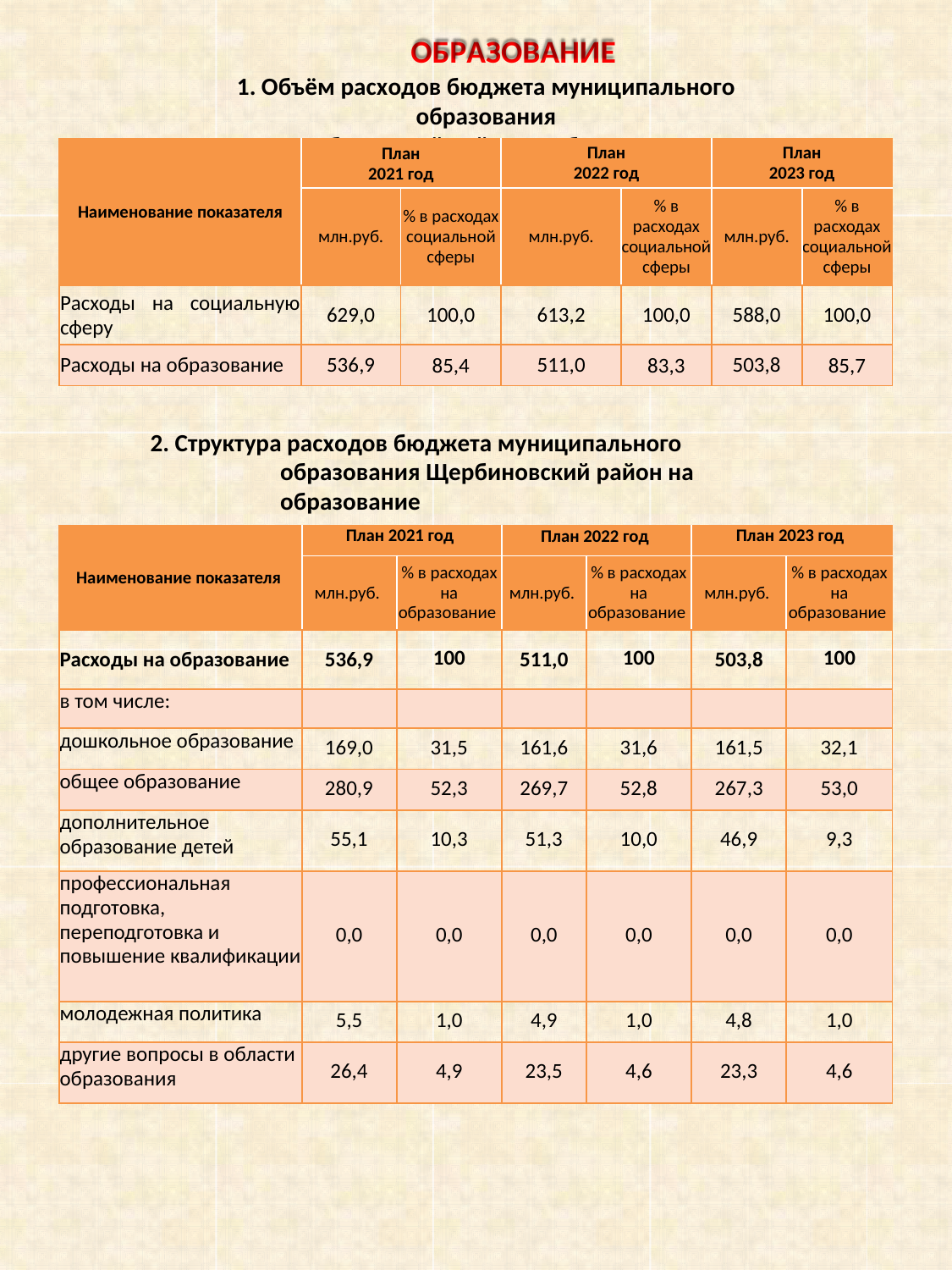

ОБРАЗОВАНИЕ
1. Объём расходов бюджета муниципального образования
Щербиновский район на образование
| Наименование показателя | План 2021 год |  | План 2022 год |  | План 2023 год |  |
| --- | --- | --- | --- | --- | --- | --- |
|  | млн.руб. | % в расходах социальной сферы | млн.руб. | % в расходах социальной сферы | млн.руб. | % в расходах социальной сферы |
| Расходы на социальную сферу | 629,0 | 100,0 | 613,2 | 100,0 | 588,0 | 100,0 |
| Расходы на образование | 536,9 | 85,4 | 511,0 | 83,3 | 503,8 | 85,7 |
2. Структура расходов бюджета муниципального образования Щербиновский район на образование
| Наименование показателя | План 2021 год |  | План 2022 год |  | План 2023 год |  |
| --- | --- | --- | --- | --- | --- | --- |
|  | млн.руб. | % в расходах на образование | млн.руб. | % в расходах на образование | млн.руб. | % в расходах на образование |
| Расходы на образование | 536,9 | 100 | 511,0 | 100 | 503,8 | 100 |
| в том числе: |  |  |  |  |  |  |
| дошкольное образование | 169,0 | 31,5 | 161,6 | 31,6 | 161,5 | 32,1 |
| общее образование | 280,9 | 52,3 | 269,7 | 52,8 | 267,3 | 53,0 |
| дополнительное образование детей | 55,1 | 10,3 | 51,3 | 10,0 | 46,9 | 9,3 |
| профессиональная подготовка, переподготовка и повышение квалификации | 0,0 | 0,0 | 0,0 | 0,0 | 0,0 | 0,0 |
| молодежная политика | 5,5 | 1,0 | 4,9 | 1,0 | 4,8 | 1,0 |
| другие вопросы в области образования | 26,4 | 4,9 | 23,5 | 4,6 | 23,3 | 4,6 |